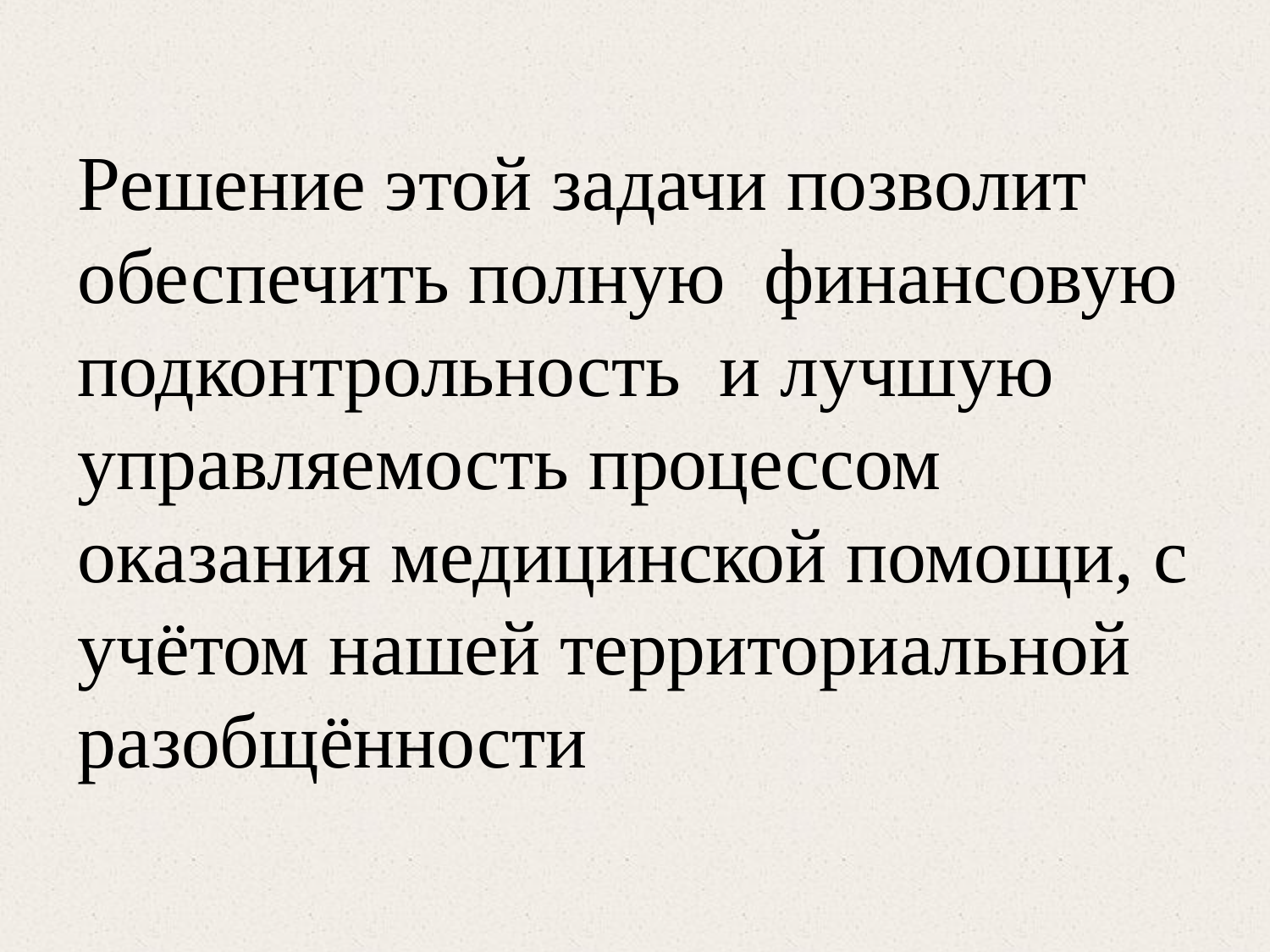

Решение этой задачи позволит обеспечить полную  финансовую подконтрольность  и лучшую управляемость процессом оказания медицинской помощи, с учётом нашей территориальной разобщённости